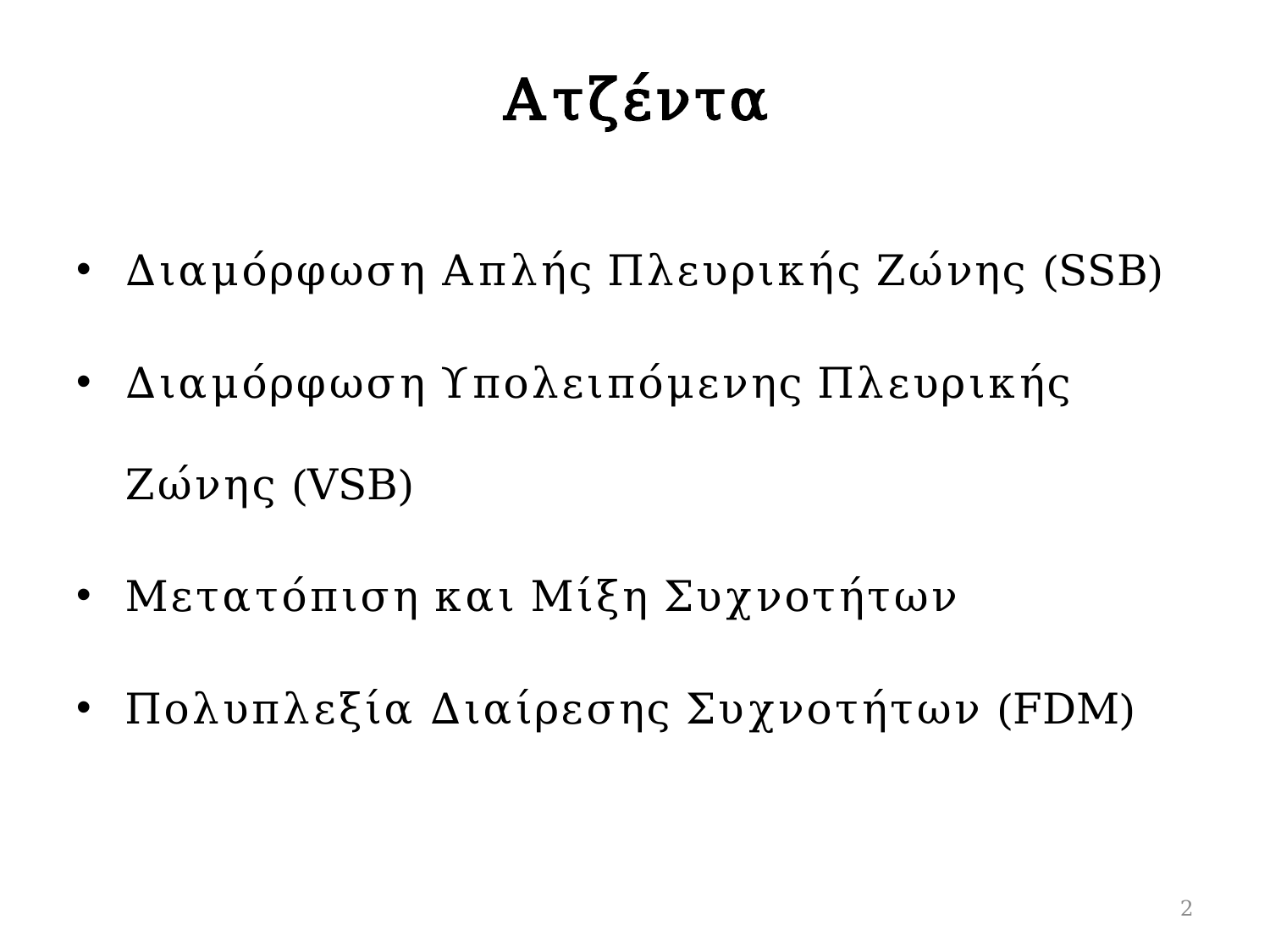

# Ατζέντα
Διαμόρφωση Απλής Πλευρικής Ζώνης (SSB)
Διαμόρφωση Υπολειπόμενης Πλευρικής Ζώνης (VSB)
Μετατόπιση και Μίξη Συχνοτήτων
Πολυπλεξία Διαίρεσης Συχνοτήτων (FDM)
2